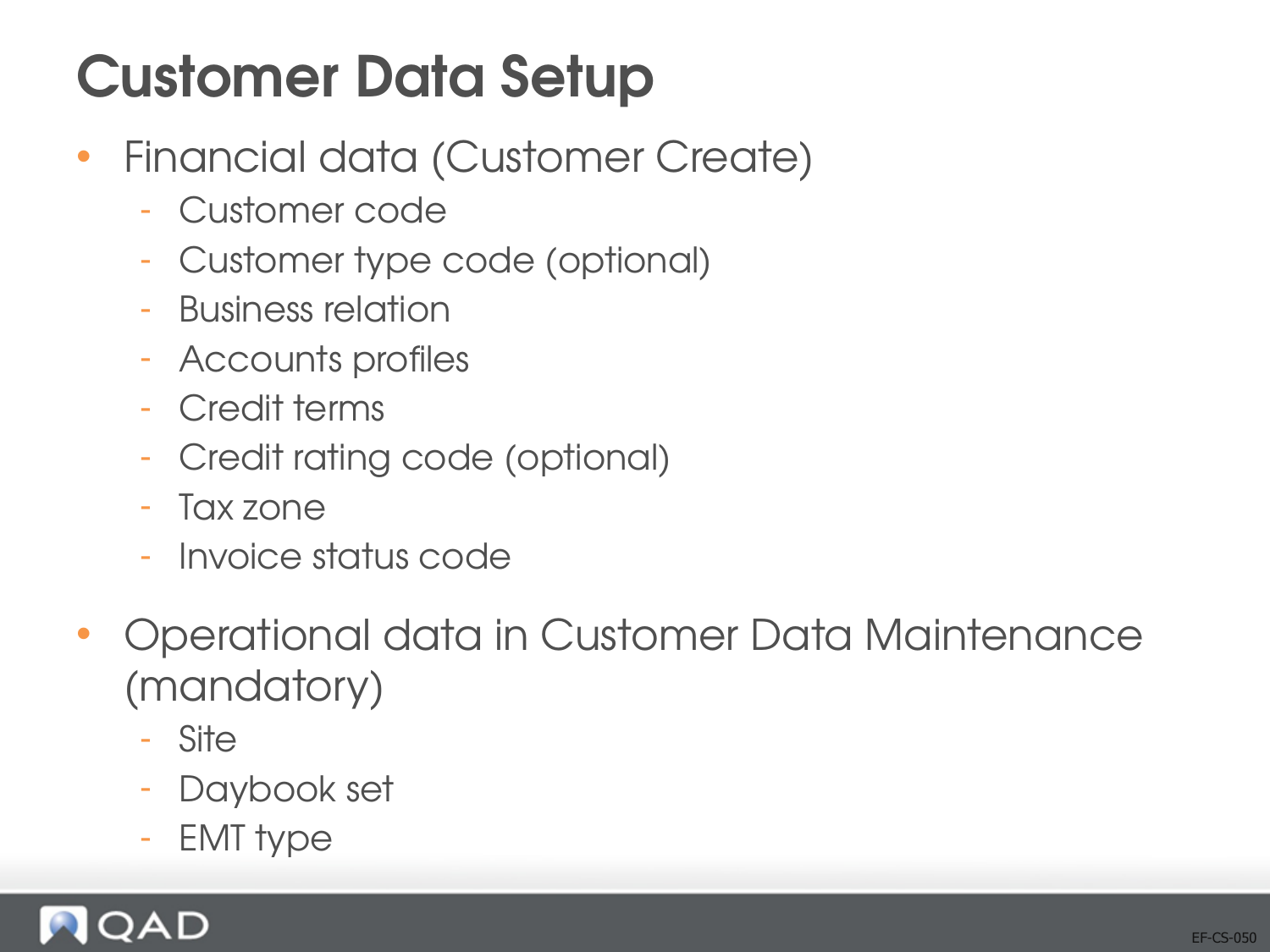

# Customer Data Setup
Financial data (Customer Create)
Customer code
Customer type code (optional)
Business relation
Accounts profiles
Credit terms
Credit rating code (optional)
Tax zone
Invoice status code
Operational data in Customer Data Maintenance (mandatory)
Site
Daybook set
EMT type
EF-CS-050